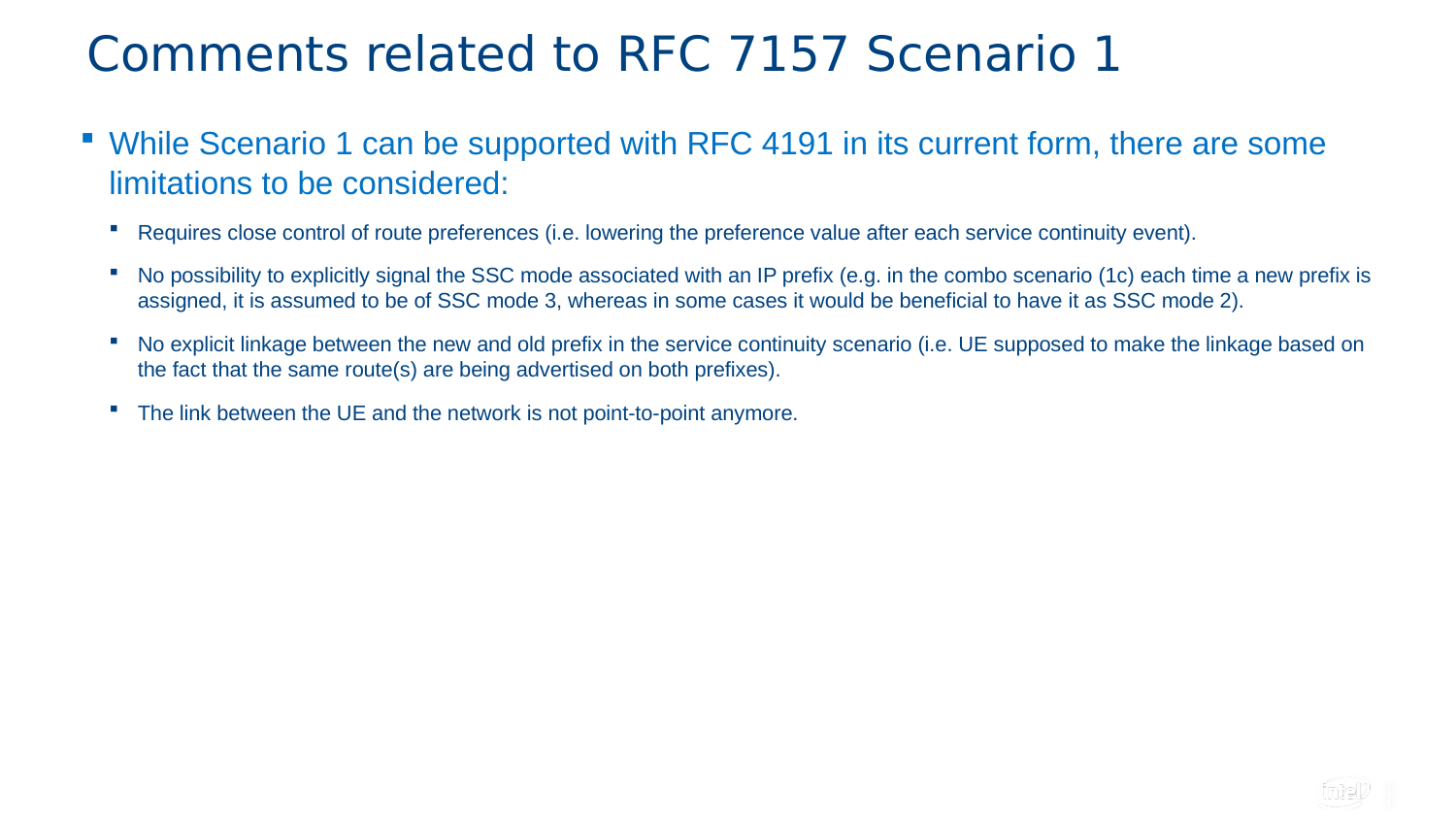

# Comments related to RFC 7157 Scenario 1
While Scenario 1 can be supported with RFC 4191 in its current form, there are some limitations to be considered:
Requires close control of route preferences (i.e. lowering the preference value after each service continuity event).
No possibility to explicitly signal the SSC mode associated with an IP prefix (e.g. in the combo scenario (1c) each time a new prefix is assigned, it is assumed to be of SSC mode 3, whereas in some cases it would be beneficial to have it as SSC mode 2).
No explicit linkage between the new and old prefix in the service continuity scenario (i.e. UE supposed to make the linkage based on the fact that the same route(s) are being advertised on both prefixes).
The link between the UE and the network is not point-to-point anymore.

7